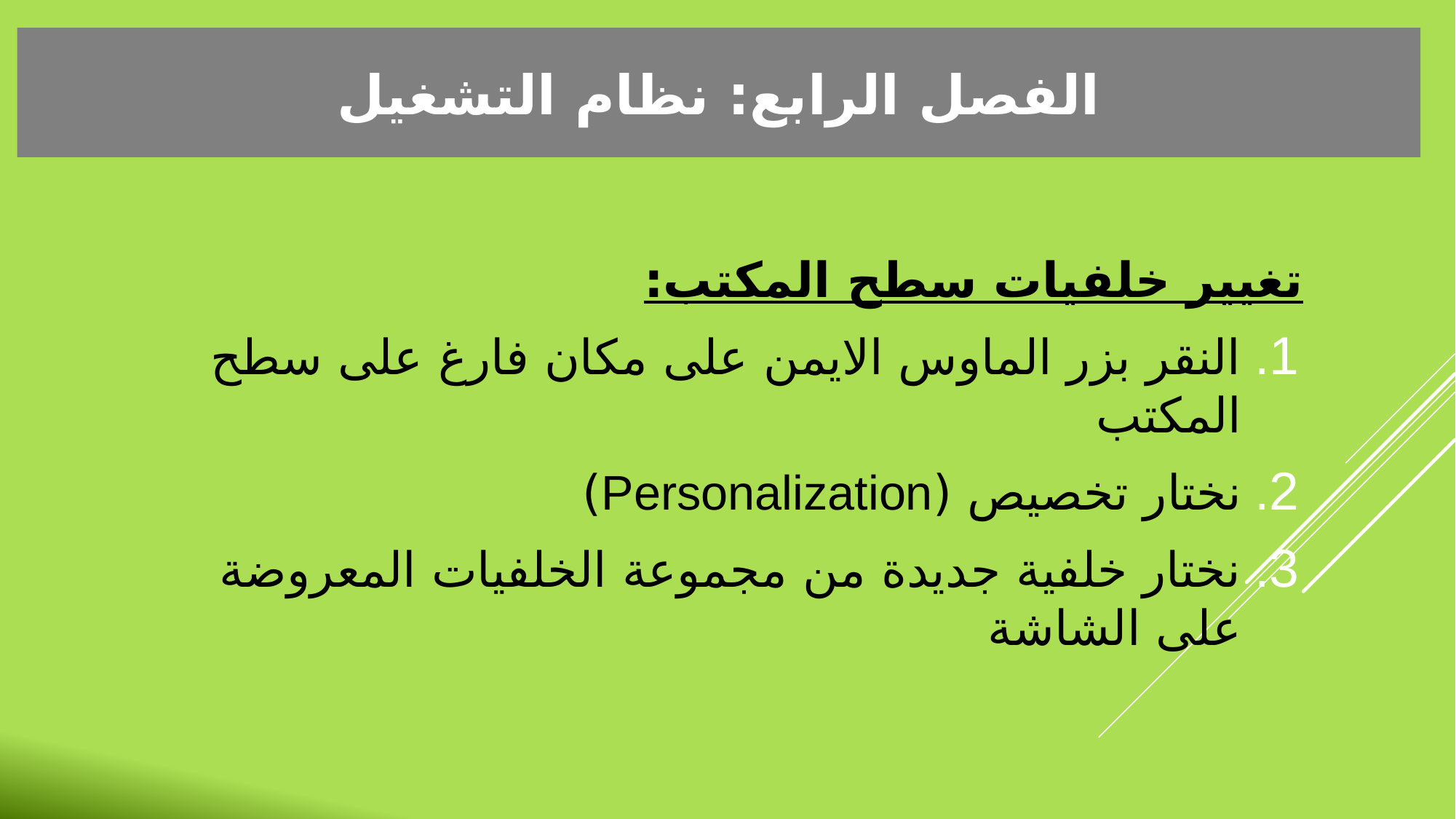

الفصل الرابع: نظام التشغيل
تغيير خلفيات سطح المكتب:
النقر بزر الماوس الايمن على مكان فارغ على سطح المكتب
نختار تخصيص (Personalization)
نختار خلفية جديدة من مجموعة الخلفيات المعروضة على الشاشة